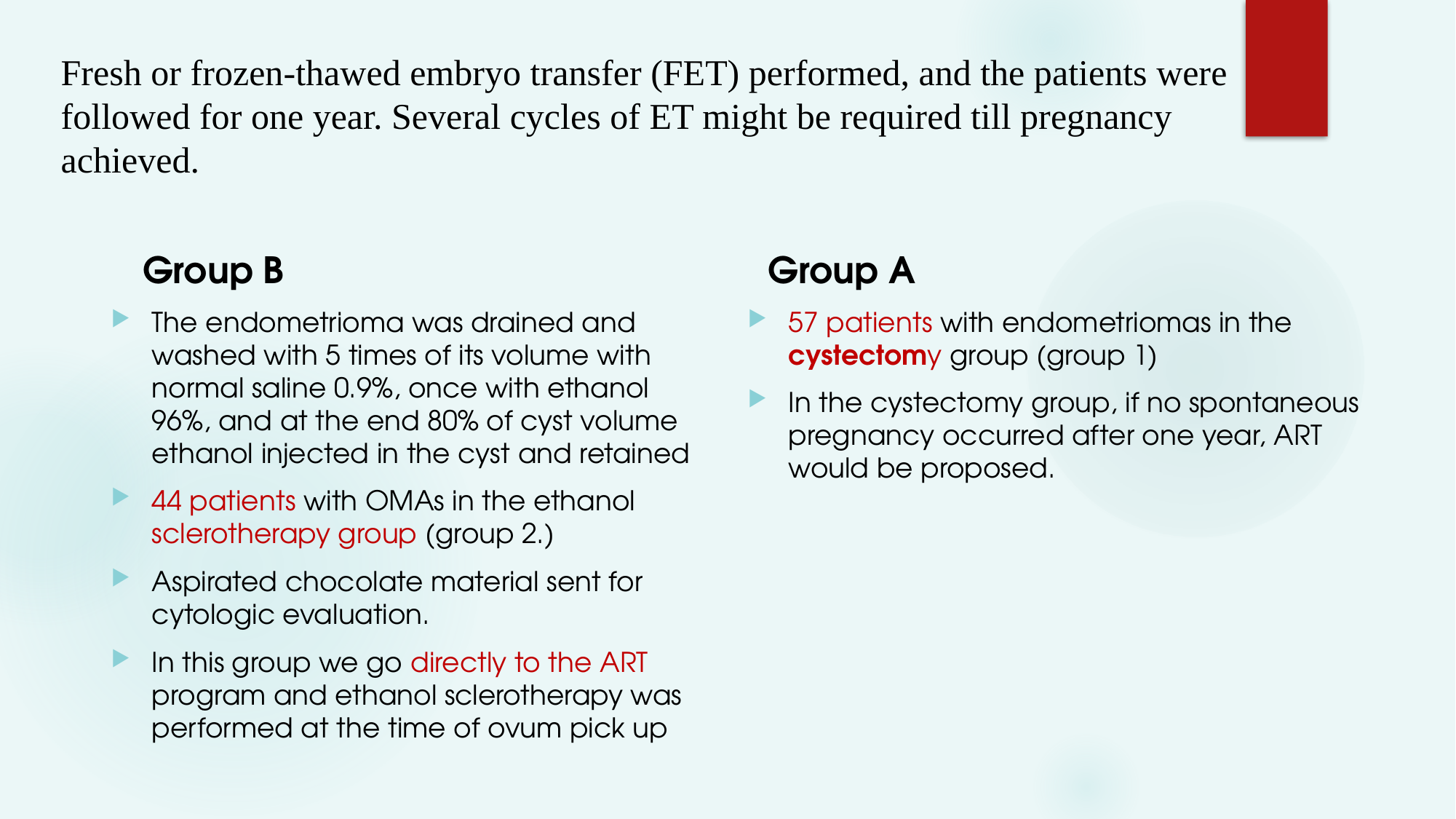

# Fresh or frozen-thawed embryo transfer (FET) performed, and the patients were followed for one year. Several cycles of ET might be required till pregnancy achieved.
Group B
Group A
The endometrioma was drained and washed with 5 times of its volume with normal saline 0.9%, once with ethanol 96%, and at the end 80% of cyst volume ethanol injected in the cyst and retained
44 patients with OMAs in the ethanol sclerotherapy group (group 2.)
Aspirated chocolate material sent for cytologic evaluation.
In this group we go directly to the ART program and ethanol sclerotherapy was performed at the time of ovum pick up

57 patients with endometriomas in the cystectomy group (group 1)
In the cystectomy group, if no spontaneous pregnancy occurred after one year, ART would be proposed.